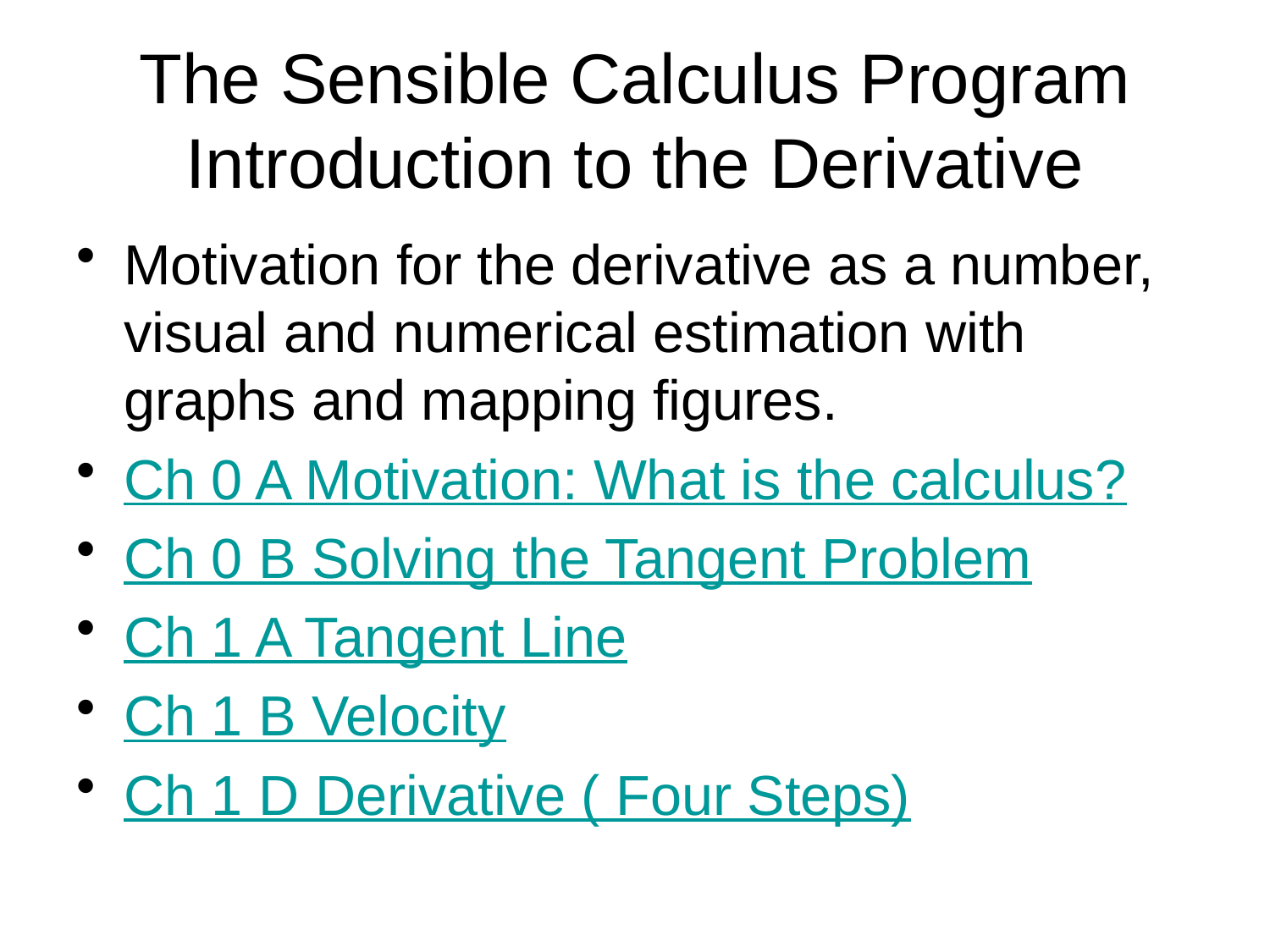

# The Sensible Calculus Program Introduction to the Derivative
Motivation for the derivative as a number, visual and numerical estimation with graphs and mapping figures.
Ch 0 A Motivation: What is the calculus?
Ch 0 B Solving the Tangent Problem
Ch 1 A Tangent Line
Ch 1 B Velocity
Ch 1 D Derivative ( Four Steps)